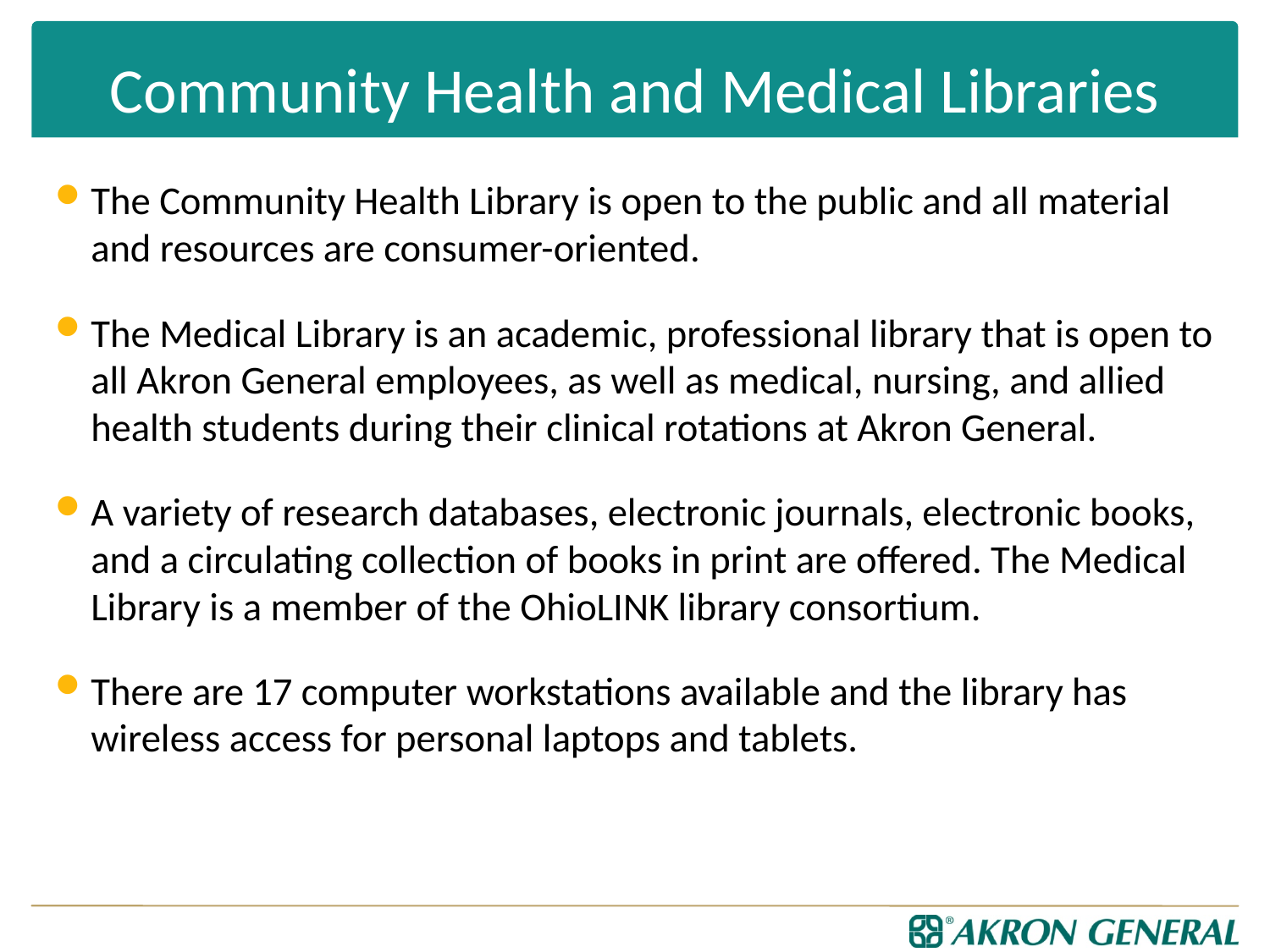

# Community Health and Medical Libraries
The Community Health Library is open to the public and all material and resources are consumer-oriented.

The Medical Library is an academic, professional library that is open to all Akron General employees, as well as medical, nursing, and allied health students during their clinical rotations at Akron General.

A variety of research databases, electronic journals, electronic books, and a circulating collection of books in print are offered. The Medical Library is a member of the OhioLINK library consortium.

There are 17 computer workstations available and the library has wireless access for personal laptops and tablets.